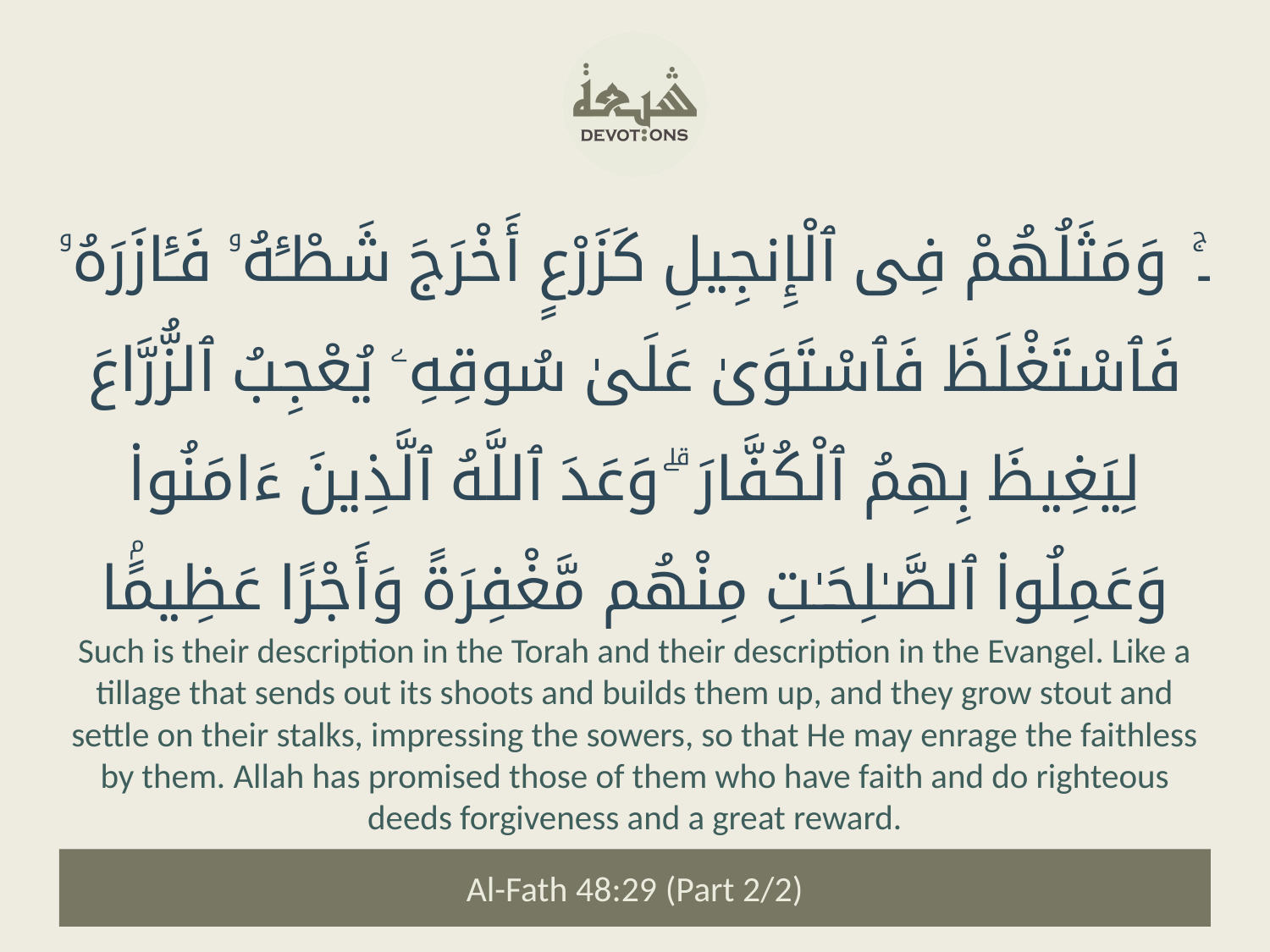

۔ۚ  وَمَثَلُهُمْ فِى ٱلْإِنجِيلِ كَزَرْعٍ أَخْرَجَ شَطْـَٔهُۥ فَـَٔازَرَهُۥ فَٱسْتَغْلَظَ فَٱسْتَوَىٰ عَلَىٰ سُوقِهِۦ يُعْجِبُ ٱلزُّرَّاعَ لِيَغِيظَ بِهِمُ ٱلْكُفَّارَ ۗ وَعَدَ ٱللَّهُ ٱلَّذِينَ ءَامَنُوا۟ وَعَمِلُوا۟ ٱلصَّـٰلِحَـٰتِ مِنْهُم مَّغْفِرَةً وَأَجْرًا عَظِيمًۢا
Such is their description in the Torah and their description in the Evangel. Like a tillage that sends out its shoots and builds them up, and they grow stout and settle on their stalks, impressing the sowers, so that He may enrage the faithless by them. Allah has promised those of them who have faith and do righteous deeds forgiveness and a great reward.
Al-Fath 48:29 (Part 2/2)